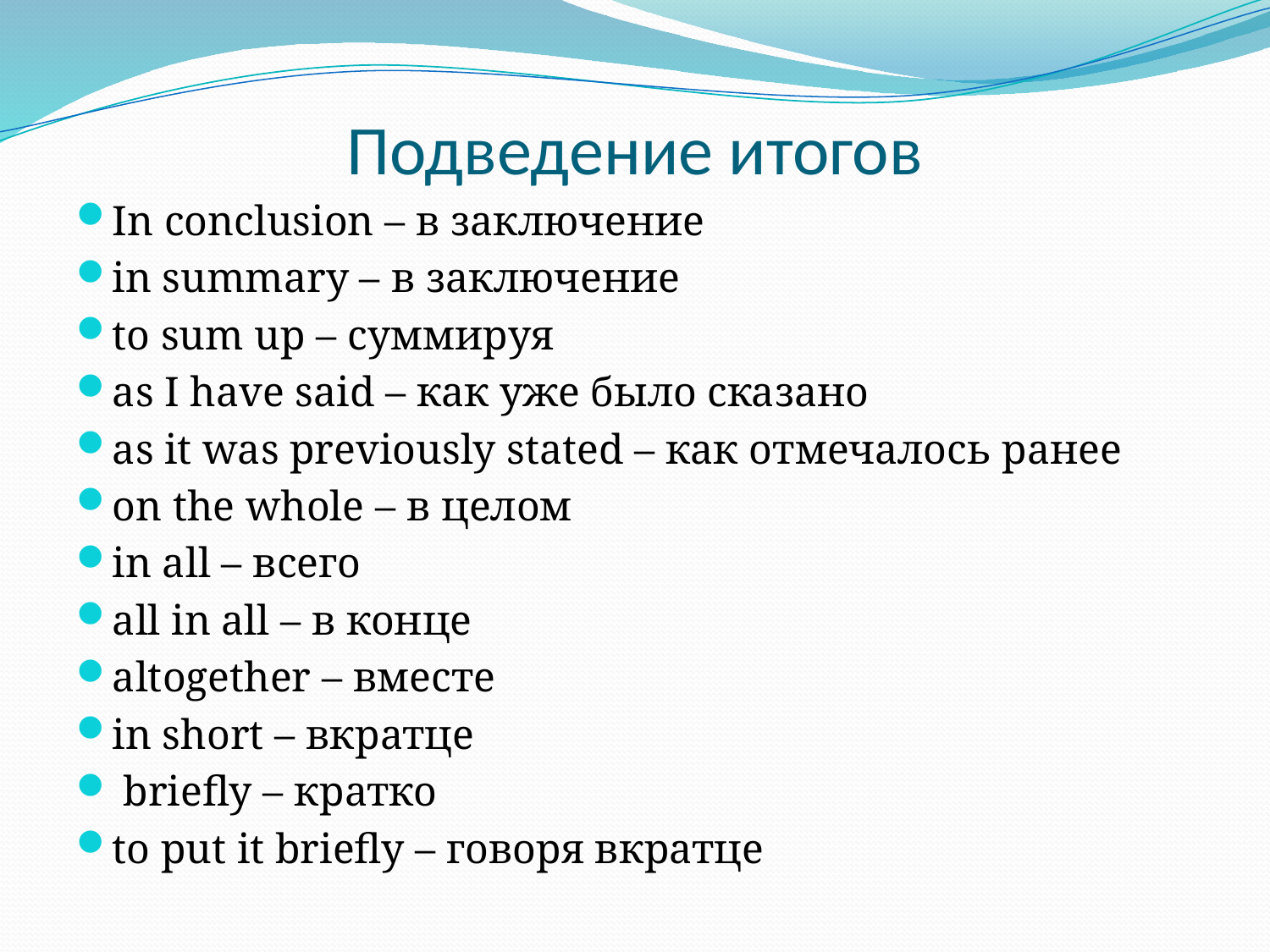

# Подведение итогов
In conclusion – в заключение
in summary – в заключение
to sum up – суммируя
as I have said – как уже было сказано
as it was previously stated – как отмечалось ранее
on the whole – в целом
in all – всего
all in all – в конце
altogether – вместе
in short – вкратце
 briefly – кратко
to put it briefly – говоря вкратце